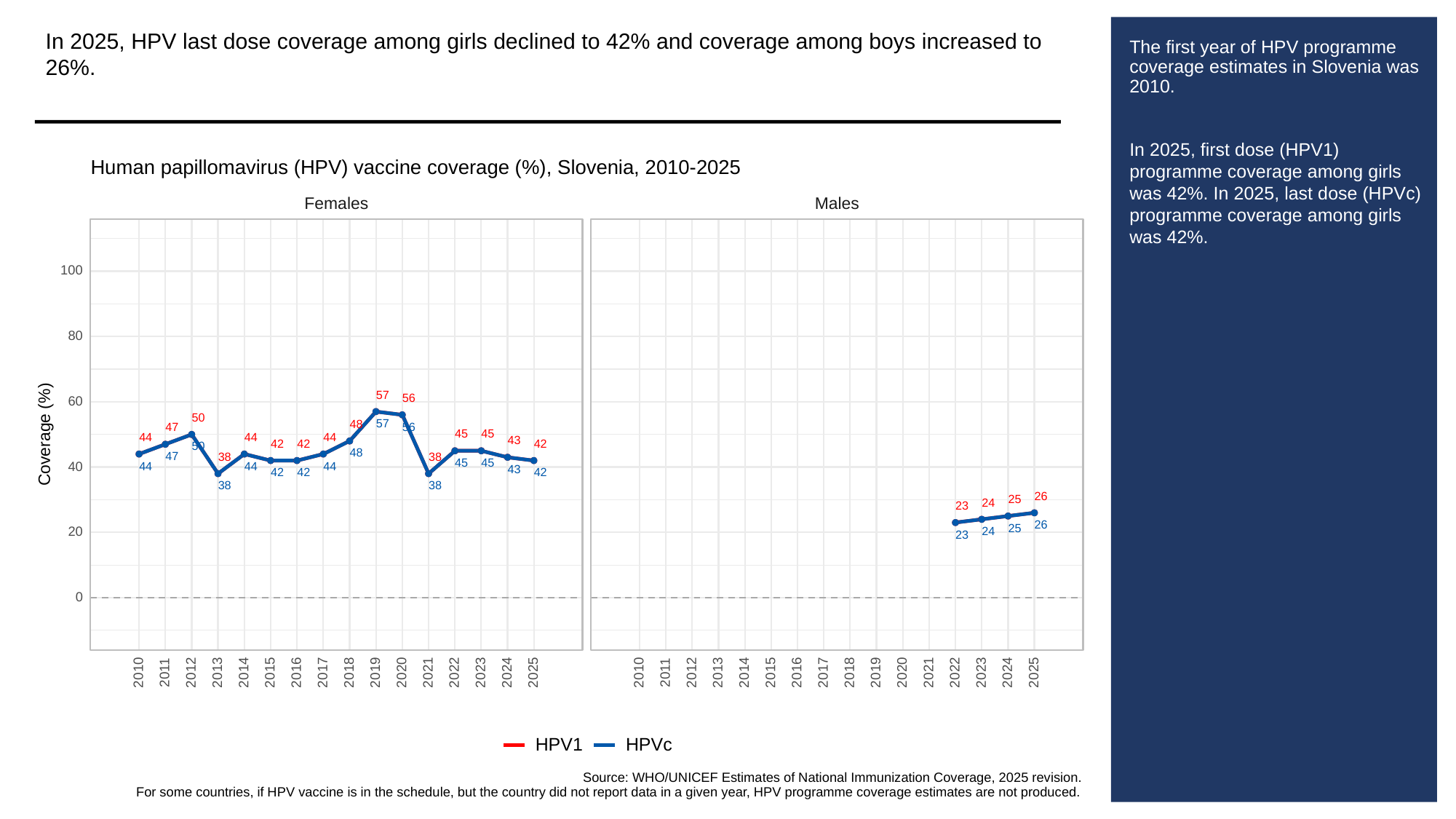

In 2025, HPV last dose coverage among girls declined to 42% and coverage among boys increased to 26%.
# The first year of HPV programme coverage estimates in Slovenia was 2010.

In 2025, first dose (HPV1) programme coverage among girls was 42%. In 2025, last dose (HPVc) programme coverage among girls was 42%.

Human papillomavirus (HPV) vaccine coverage (%), Slovenia, 2010-2025
Females
Males

100

80

57
56
60

50
57
48
56
47
Coverage (%)
45
45

44
44
44

43

42
42
42

50

48

47
38
38

45
45
40
44
44
44
43

42
42
42

38
38
26
25
24

23

26
25
20
24
23

0

2013
2023
2013
2023
2010
2011
2012
2014
2015
2016
2017
2018
2019
2020
2021
2022
2024
2025
2010
2011
2012
2014
2015
2016
2017
2018
2019
2020
2021
2022
2024
2025
HPVc
HPV1

Source: WHO/UNICEF Estimates of National Immunization Coverage, 2025 revision.
For some countries, if HPV vaccine is in the schedule, but the country did not report data in a given year, HPV programme coverage estimates are not produced.